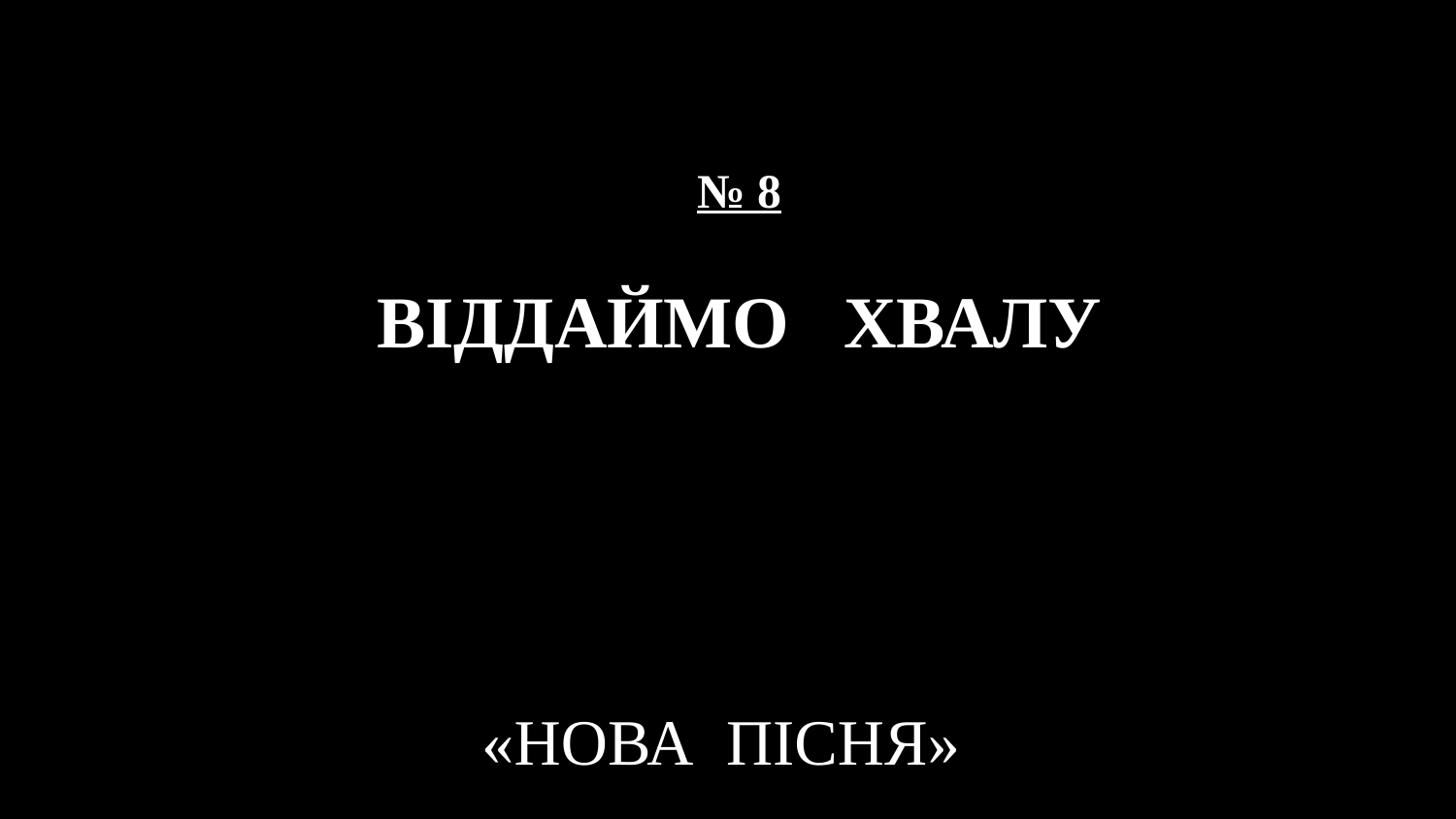

# № 8 ВІДДАЙМО   ХВАЛУ
«НОВА  ПІСНЯ»